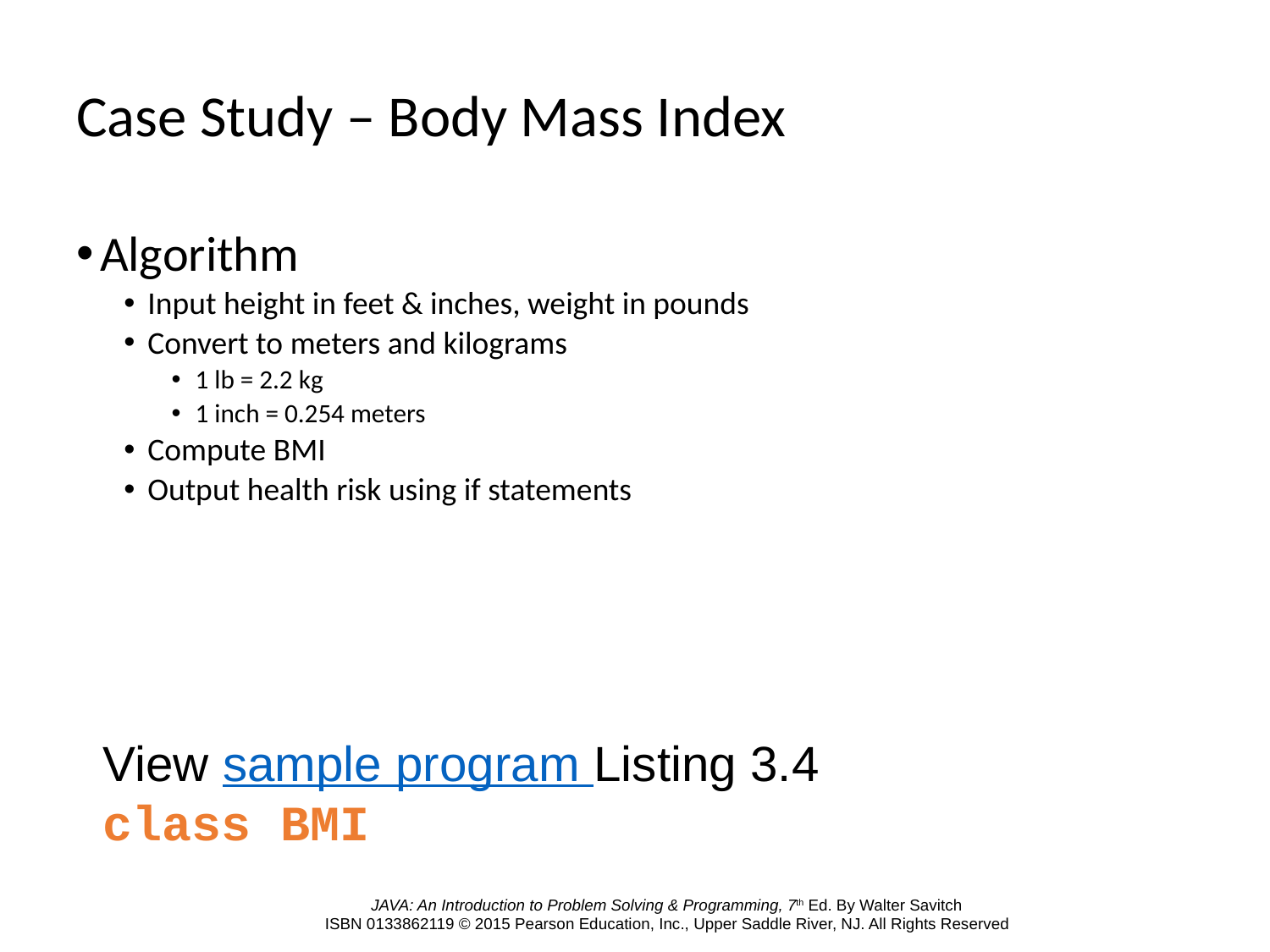

# Case Study – Body Mass Index
Algorithm
Input height in feet & inches, weight in pounds
Convert to meters and kilograms
1 lb = 2.2 kg
1 inch = 0.254 meters
Compute BMI
Output health risk using if statements

View sample program Listing 3.4
class BMI